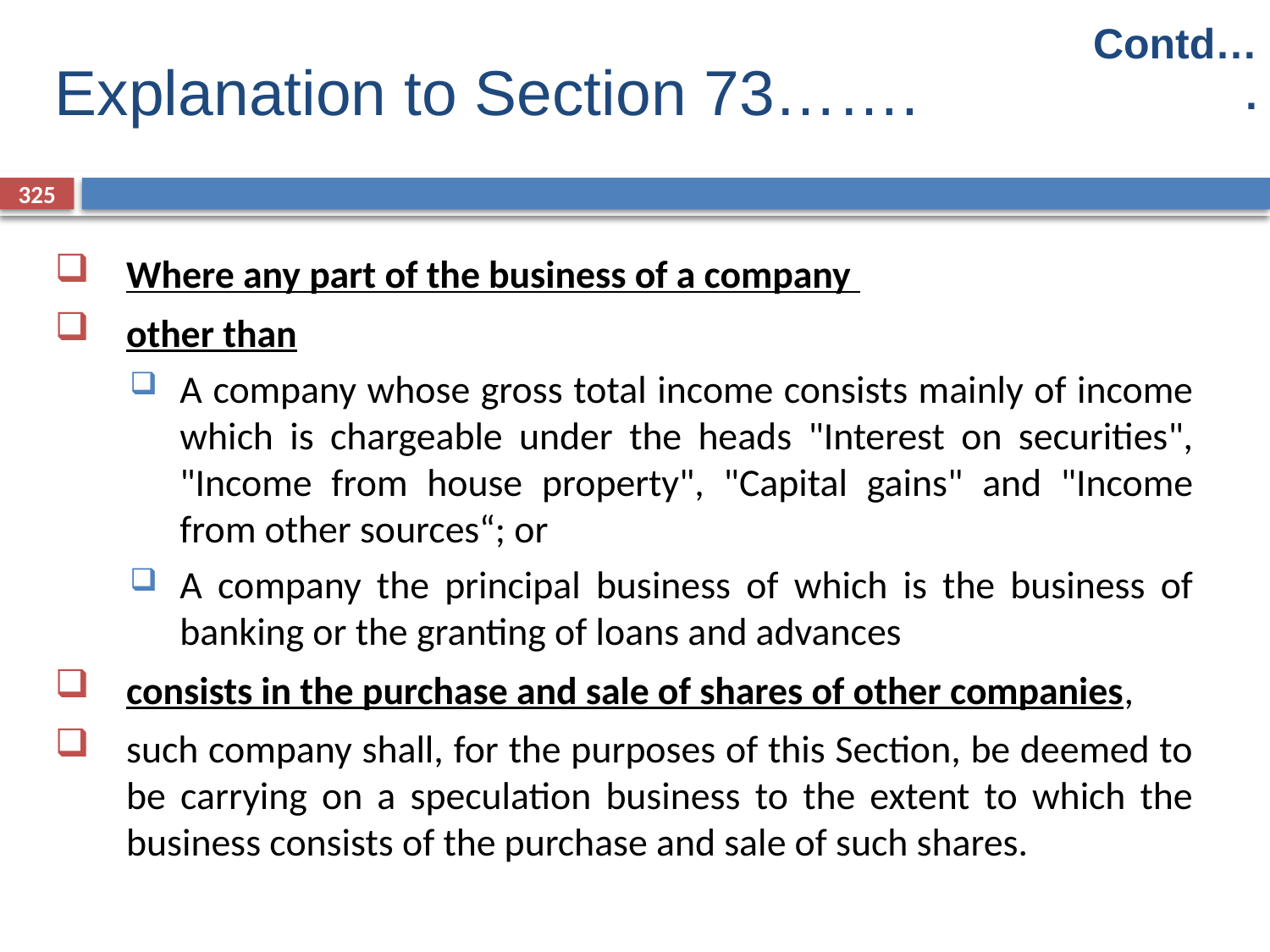

Contd….
# Explanation to Section 73…….
325
Where any part of the business of a company
other than
A company whose gross total income consists mainly of income which is chargeable under the heads "Interest on securities", "Income from house property", "Capital gains" and "Income from other sources“; or
A company the principal business of which is the business of banking or the granting of loans and advances
consists in the purchase and sale of shares of other companies,
such company shall, for the purposes of this Section, be deemed to be carrying on a speculation business to the extent to which the business consists of the purchase and sale of such shares.